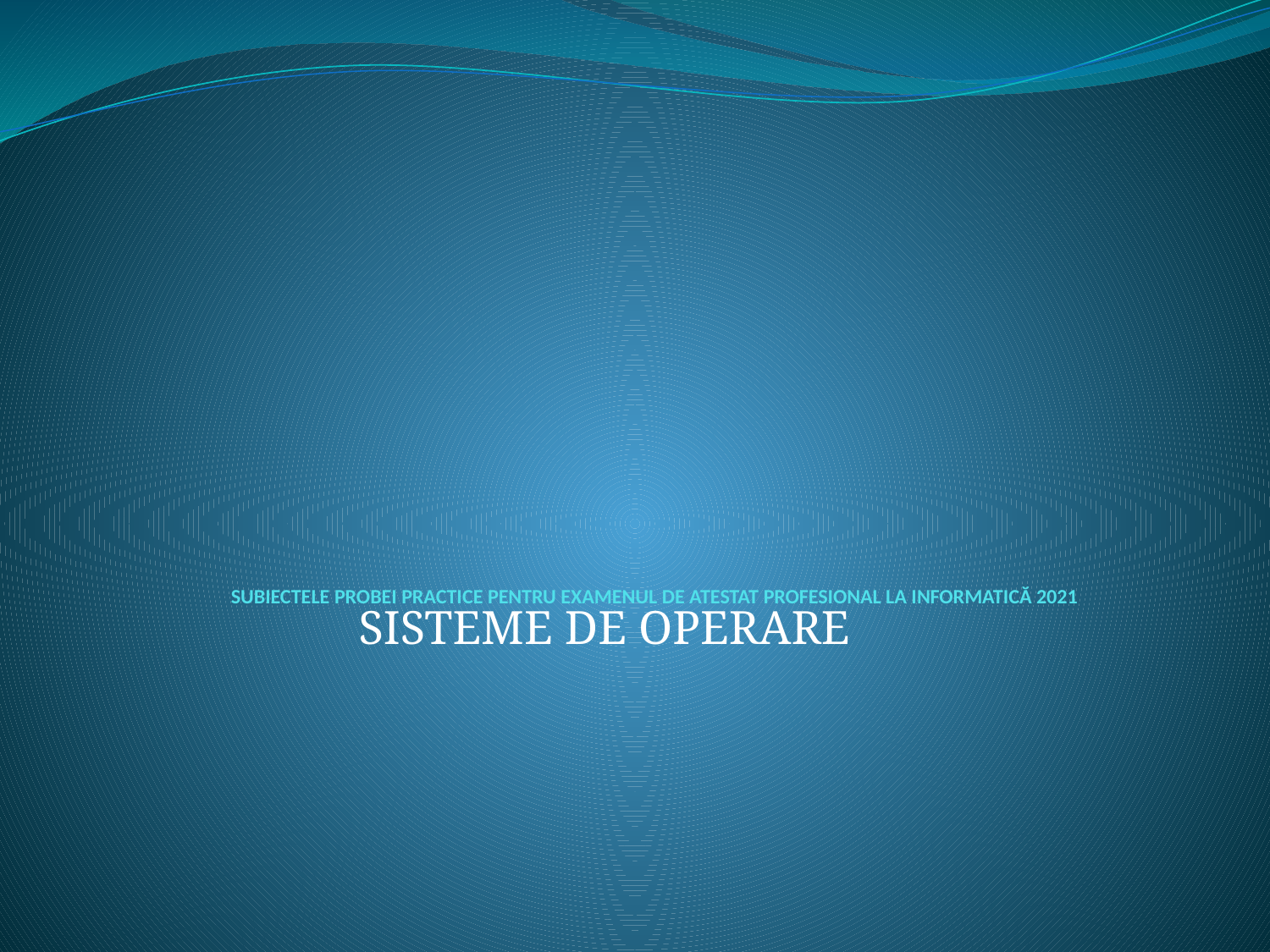

# SUBIECTELE PROBEI PRACTICE PENTRU EXAMENUL DE ATESTAT PROFESIONAL LA INFORMATICĂ 2021
SISTEME DE OPERARE